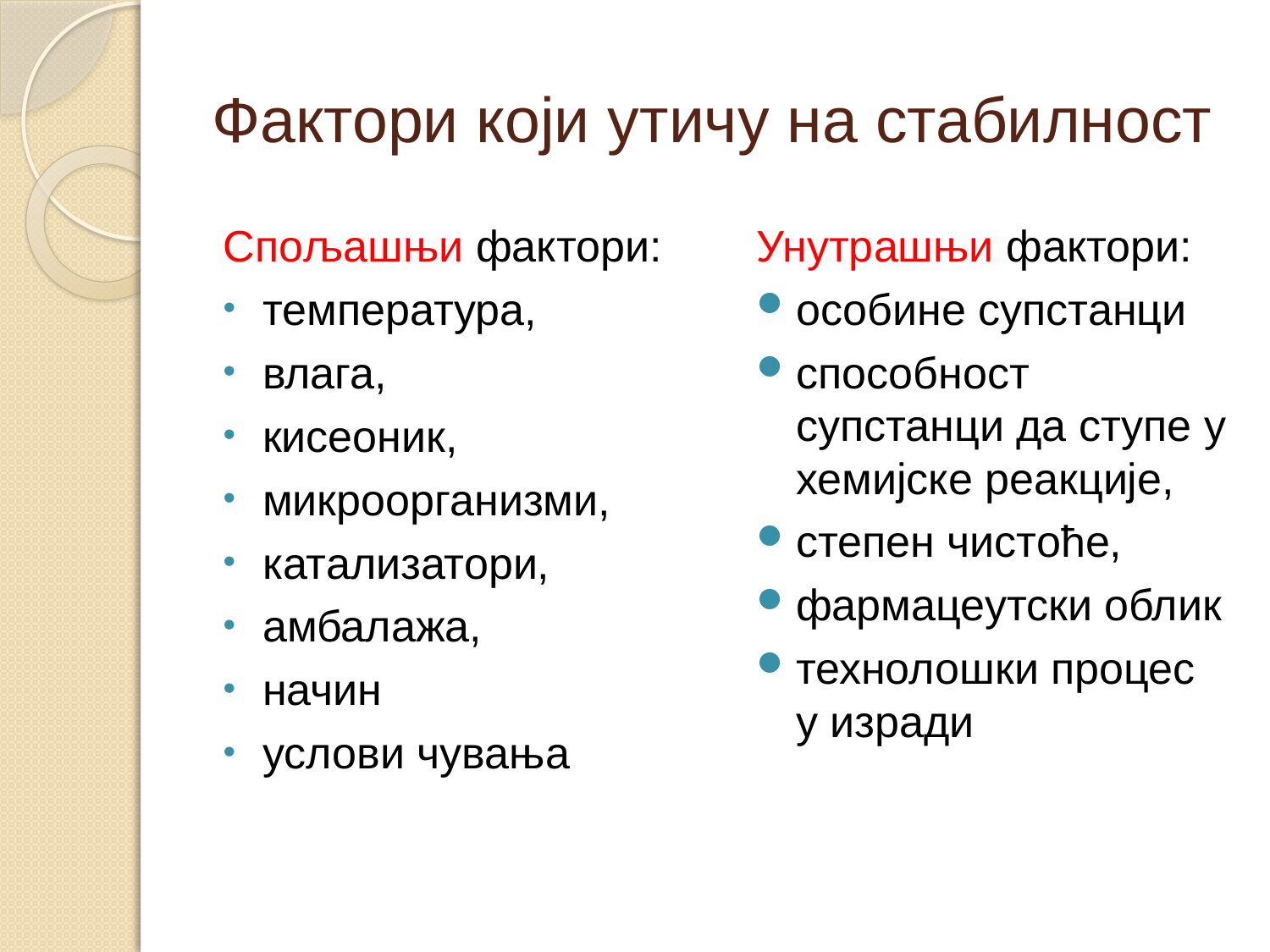

# Фактори који утичу на стабилност
Спољашњи фактори:
температура,
влага,
кисеоник,
микроорганизми,
катализатори,
амбалажа,
начин
услови чувања

Унутрашњи фактори:
особине супстанци
способност супстанци да ступе у хемијске реакције,
степен чистоће,
фармацеутски облик
технолошки процес у изради